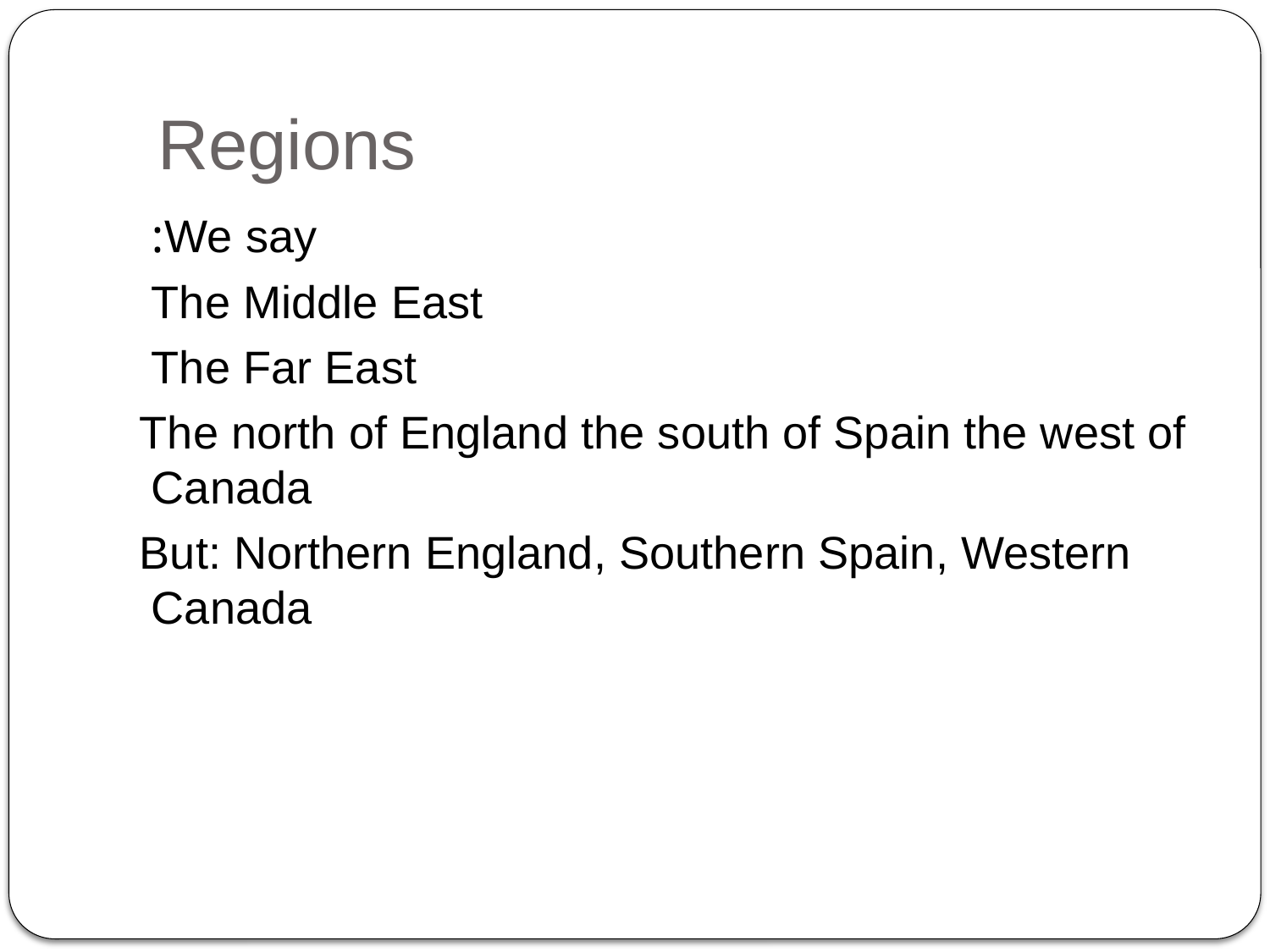

# Regions
We say:
The Middle East
The Far East
The north of England the south of Spain the west of Canada
But: Northern England, Southern Spain, Western Canada